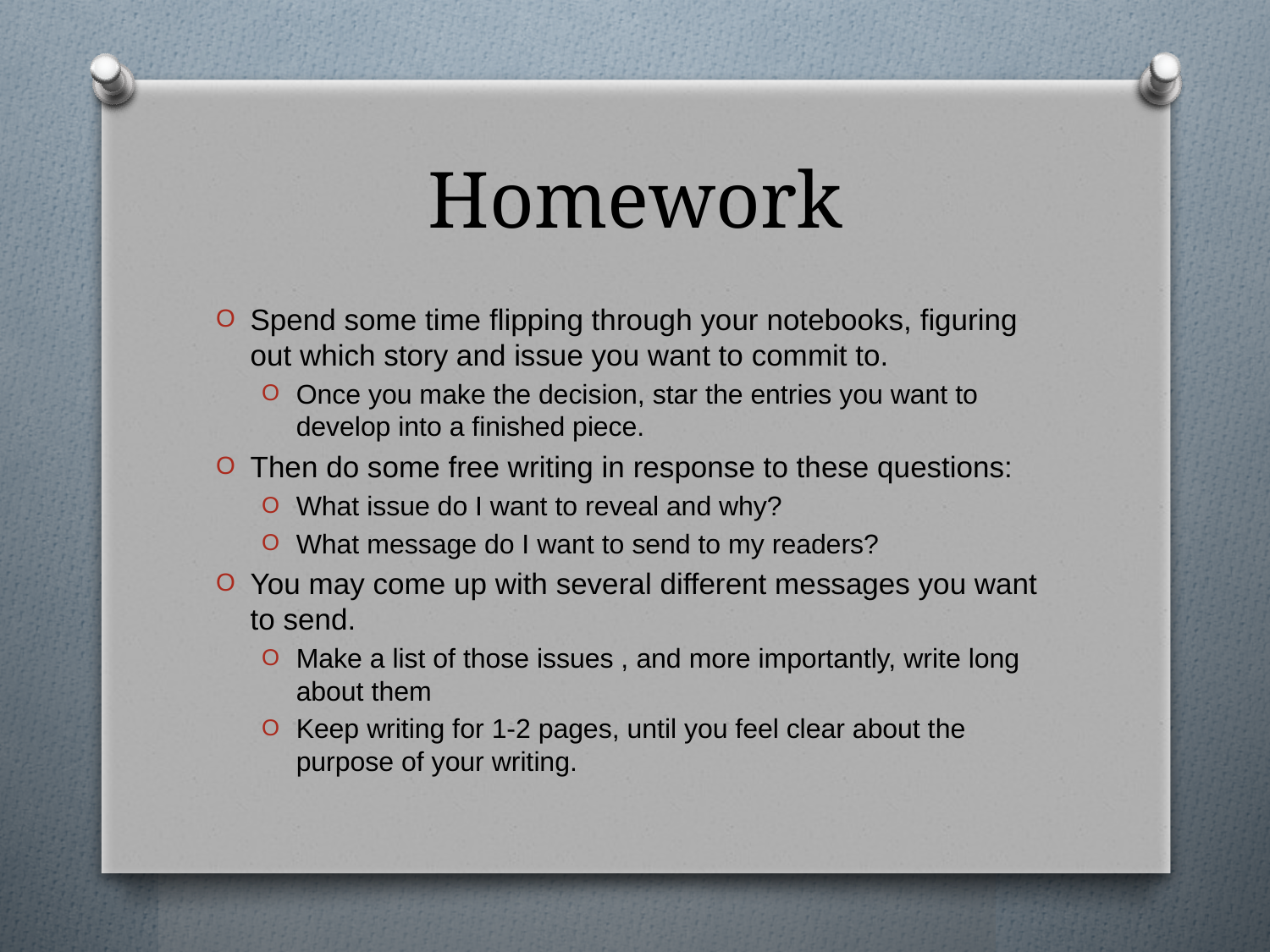

# Homework
Spend some time flipping through your notebooks, figuring out which story and issue you want to commit to.
Once you make the decision, star the entries you want to develop into a finished piece.
Then do some free writing in response to these questions:
What issue do I want to reveal and why?
What message do I want to send to my readers?
You may come up with several different messages you want to send.
Make a list of those issues , and more importantly, write long about them
Keep writing for 1-2 pages, until you feel clear about the purpose of your writing.